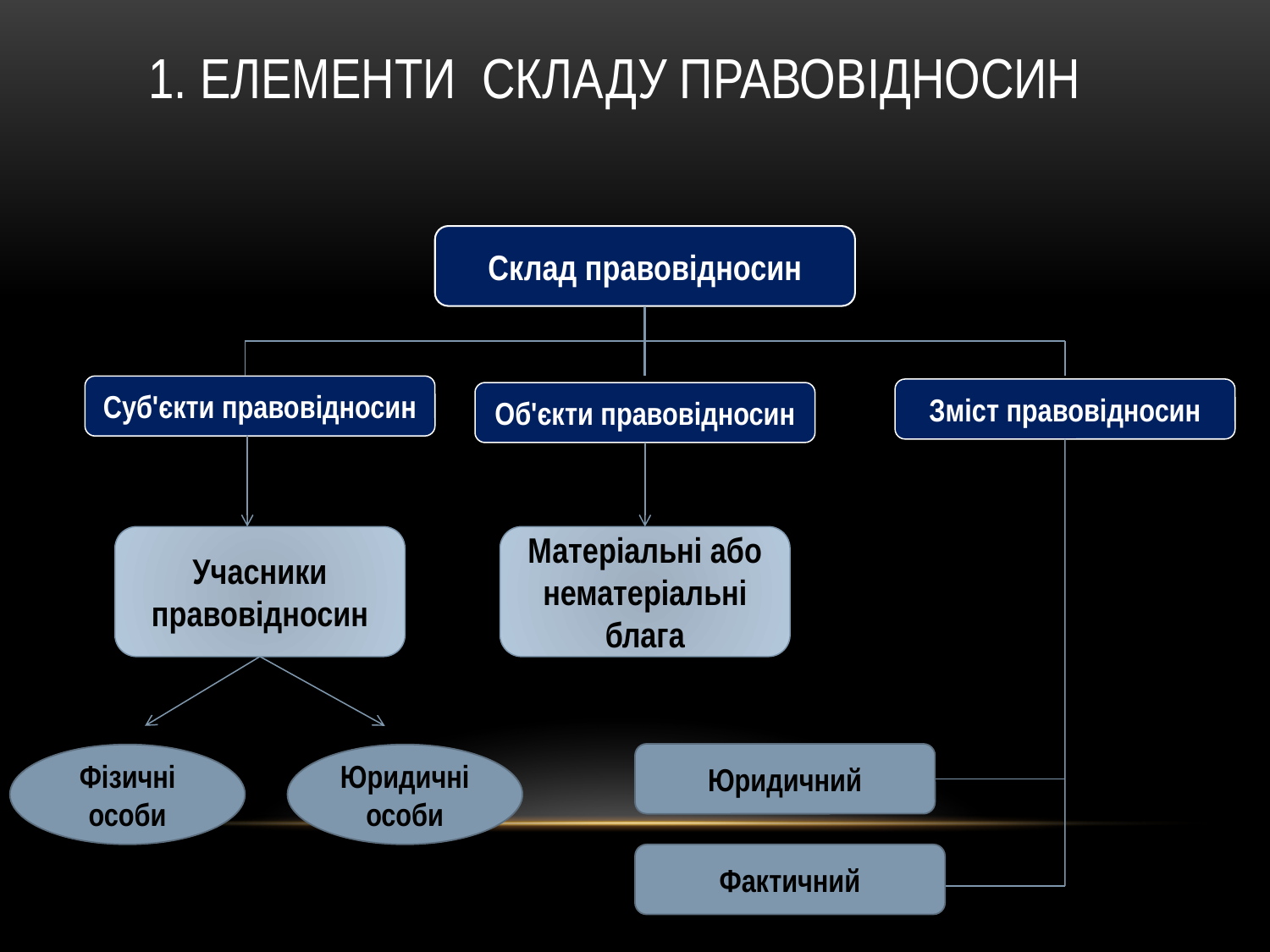

1. ЕЛЕМЕНТИ  СКЛАДУ ПРАВОВІДНОСИН
Склад правовідносин
Суб'єкти правовідносин
Зміст правовідносин
Об'єкти правовідносин
Учасники правовідносин
Матеріальні або нематеріальні блага
Юридичний
Фізичні особи
Юридичні особи
Фактичний